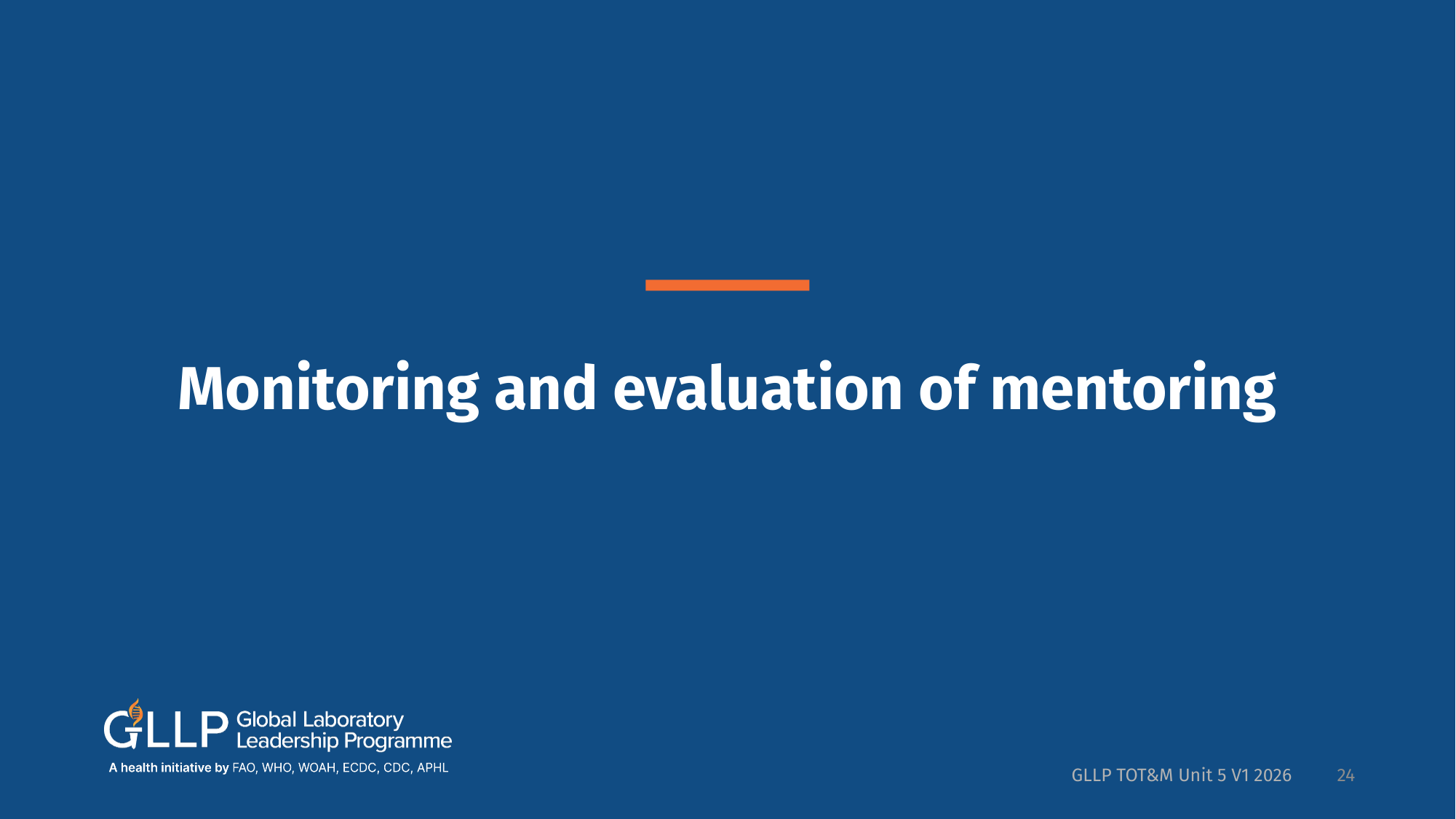

# Monitoring and evaluation of mentoring
GLLP TOT&M Unit 5 V1 2026
24